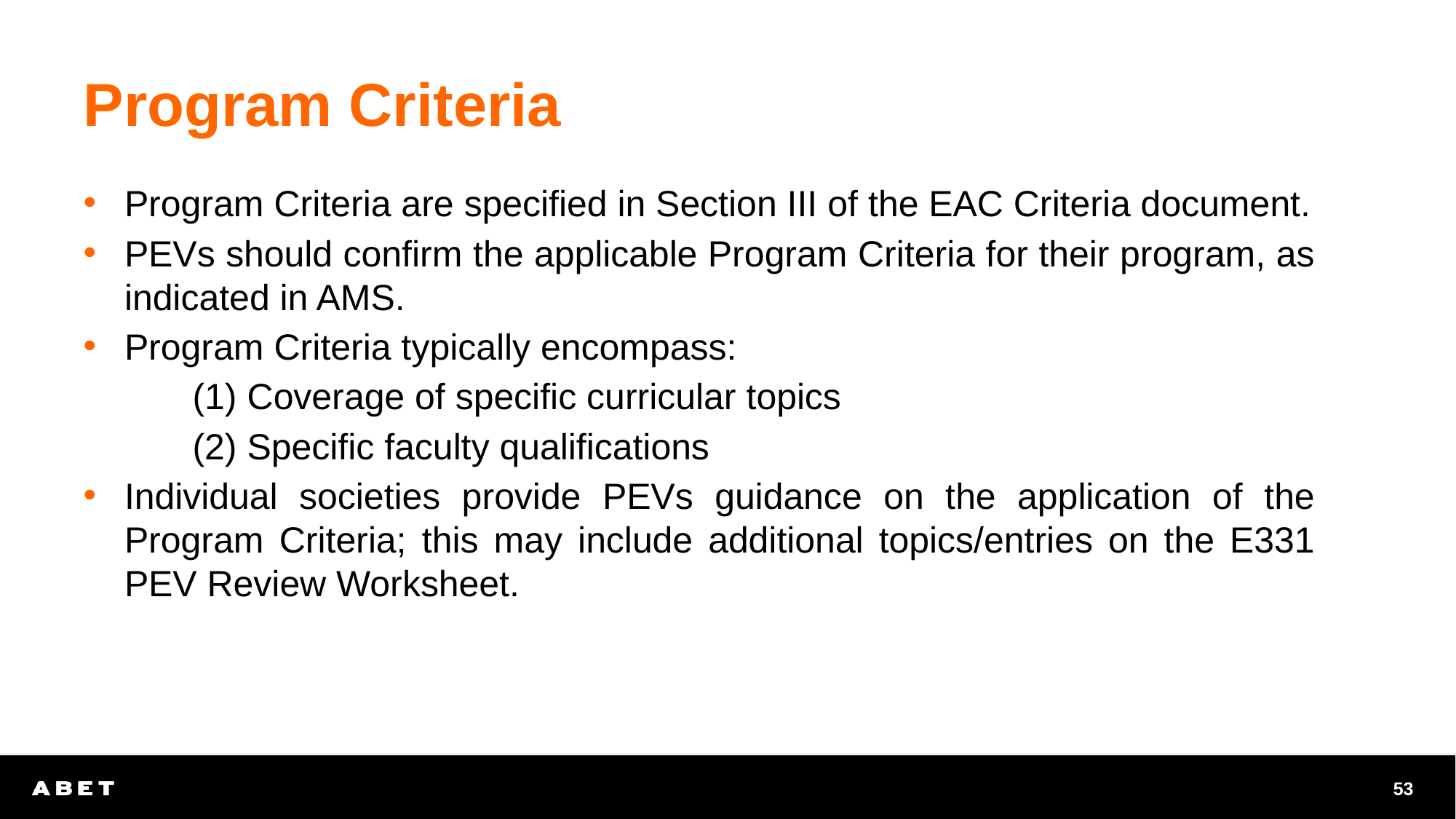

# Program Criteria
Program Criteria are specified in Section III of the EAC Criteria document.
PEVs should confirm the applicable Program Criteria for their program, as indicated in AMS.
Program Criteria typically encompass:
	(1) Coverage of specific curricular topics
	(2) Specific faculty qualifications
Individual societies provide PEVs guidance on the application of the Program Criteria; this may include additional topics/entries on the E331 PEV Review Worksheet.